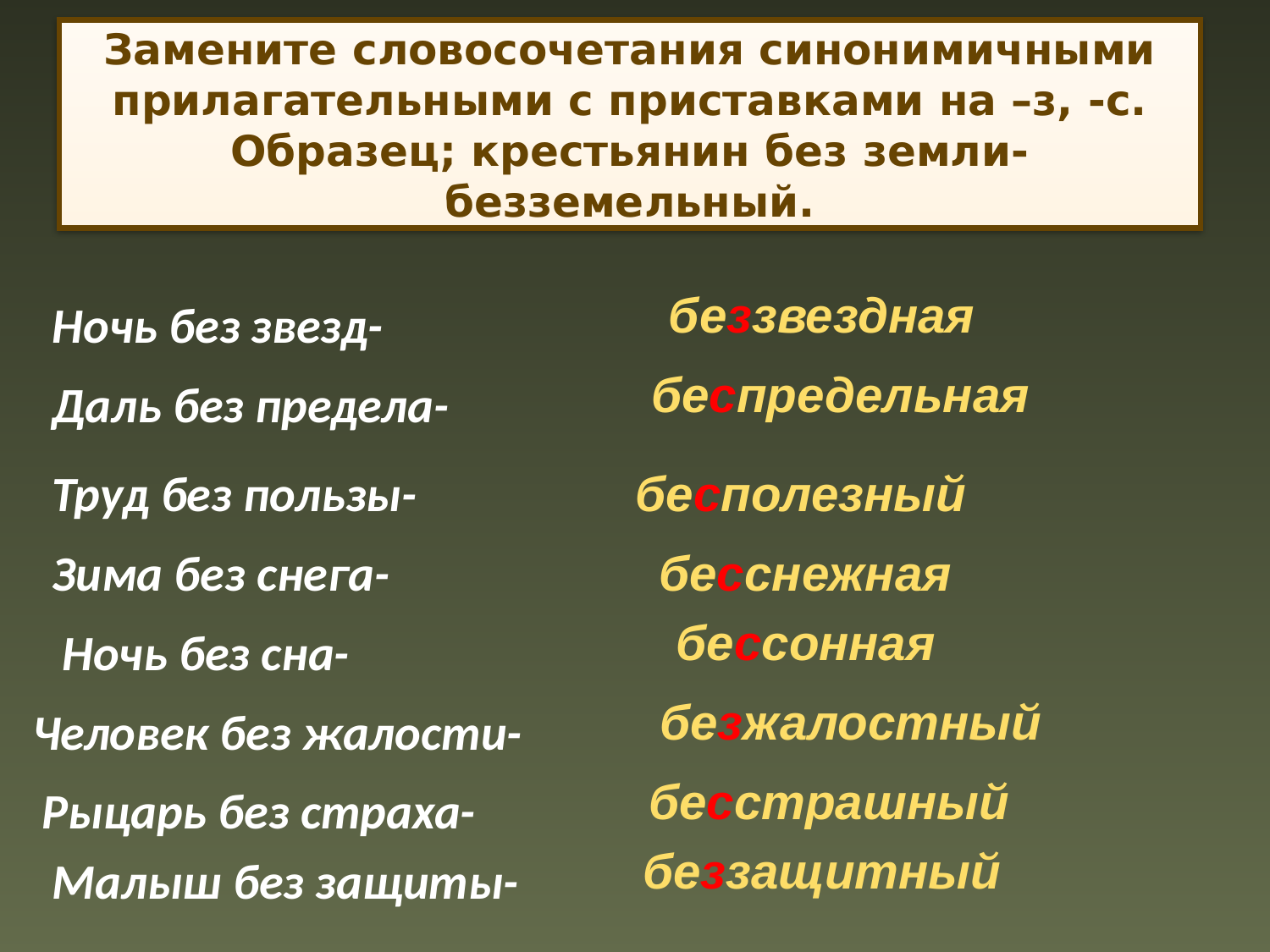

# Замените словосочетания синонимичными прилагательными с приставками на –з, -с. Образец; крестьянин без земли- безземельный.
беззвездная
Ночь без звезд-
беспредельная
Даль без предела-
Труд без пользы-
бесполезный
Зима без снега-
бесснежная
бессонная
Ночь без сна-
безжалостный
Человек без жалости-
бесстрашный
Рыцарь без страха-
беззащитный
Малыш без защиты-